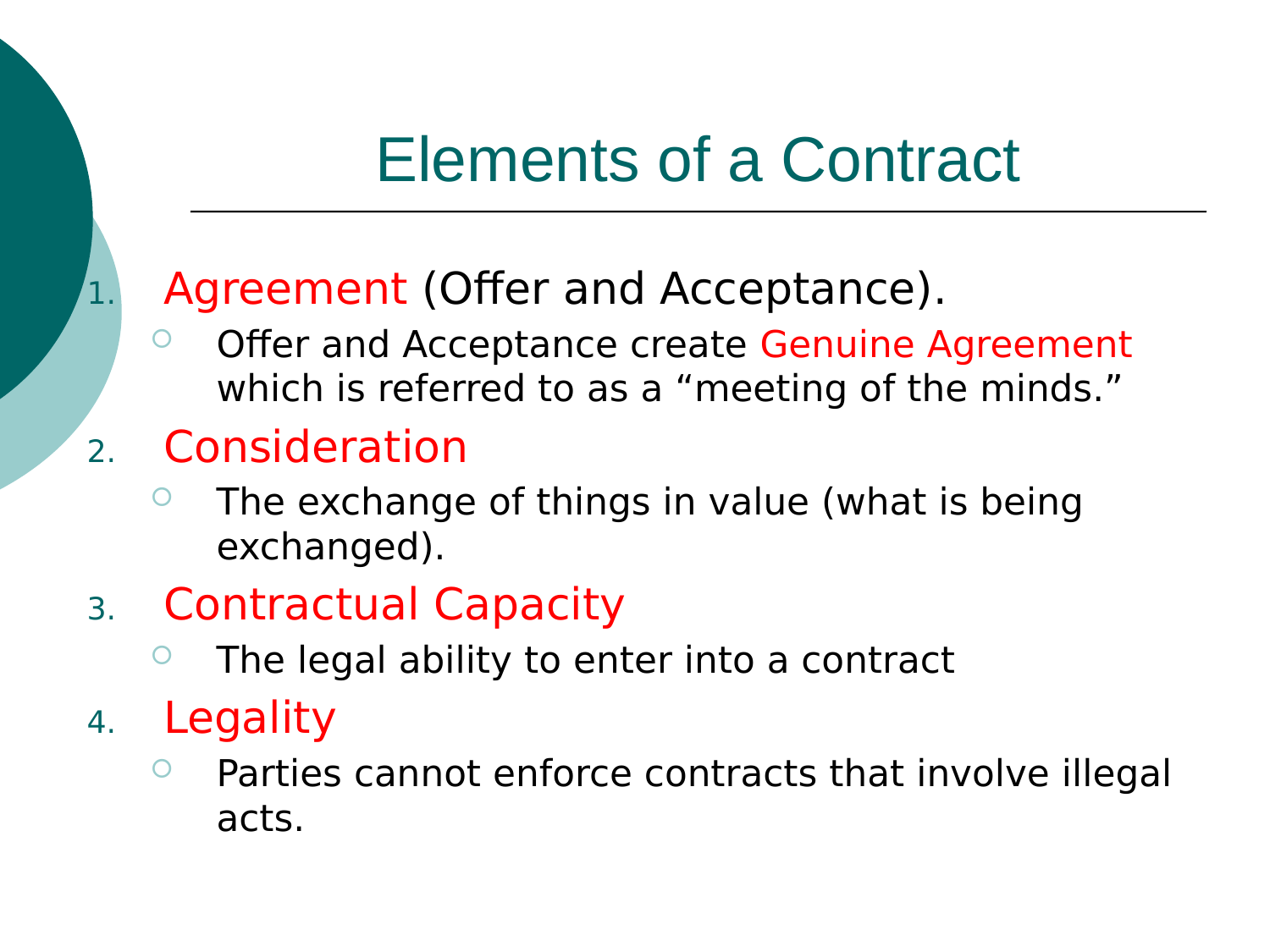

Elements of a Contract
Agreement (Offer and Acceptance).
Offer and Acceptance create Genuine Agreement which is referred to as a “meeting of the minds.”
Consideration
The exchange of things in value (what is being exchanged).
Contractual Capacity
The legal ability to enter into a contract
Legality
Parties cannot enforce contracts that involve illegal acts.